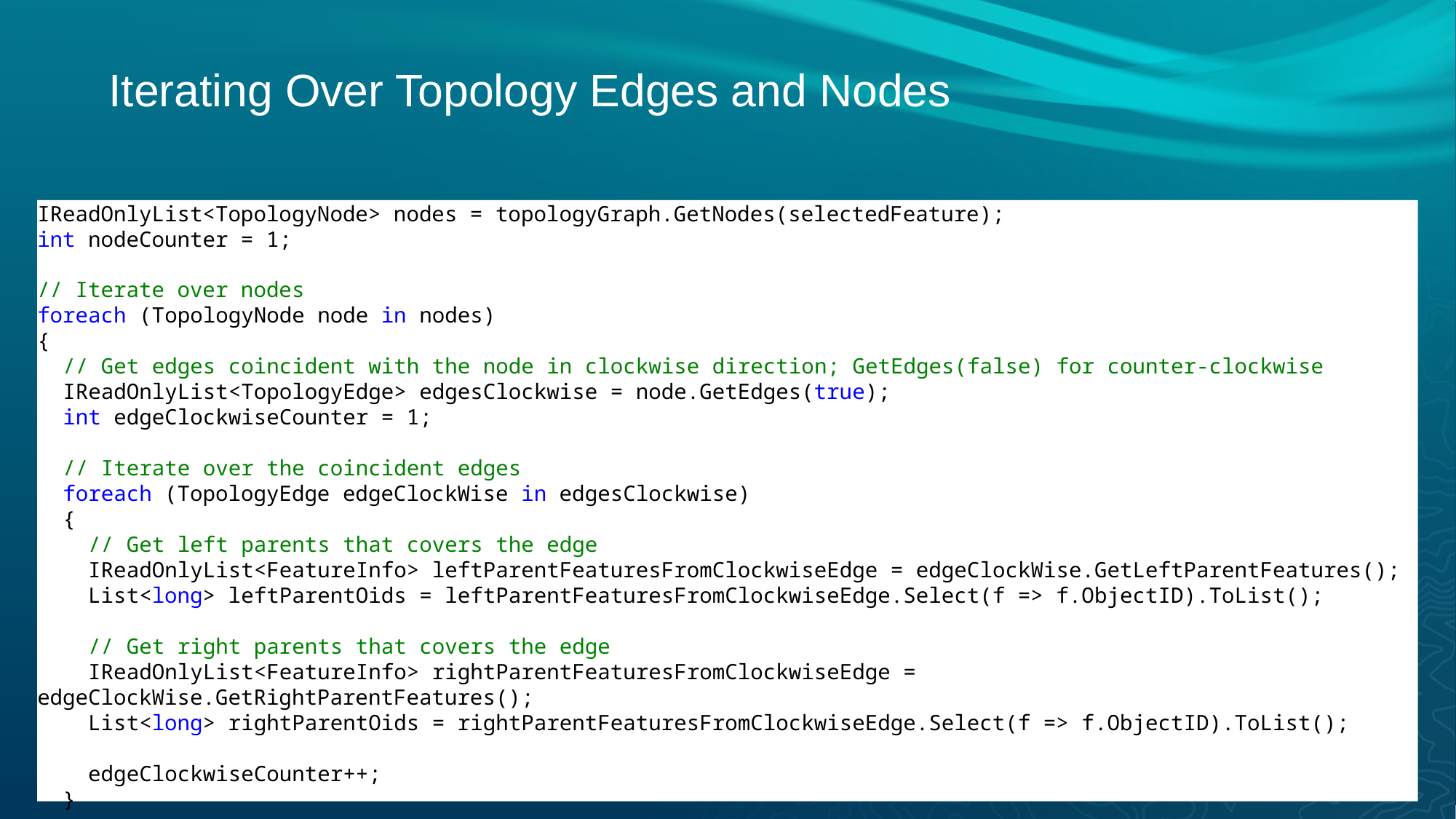

# Iterating Over Topology Edges and Nodes

IReadOnlyList<TopologyNode> nodes = topologyGraph.GetNodes(selectedFeature);
int nodeCounter = 1;

// Iterate over nodes
foreach (TopologyNode node in nodes)
{
  // Get edges coincident with the node in clockwise direction; GetEdges(false) for counter-clockwise
  IReadOnlyList<TopologyEdge> edgesClockwise = node.GetEdges(true);
  int edgeClockwiseCounter = 1;

  // Iterate over the coincident edges
  foreach (TopologyEdge edgeClockWise in edgesClockwise)
  {
    // Get left parents that covers the edge
    IReadOnlyList<FeatureInfo> leftParentFeaturesFromClockwiseEdge = edgeClockWise.GetLeftParentFeatures();
    List<long> leftParentOids = leftParentFeaturesFromClockwiseEdge.Select(f => f.ObjectID).ToList();

    // Get right parents that covers the edge
    IReadOnlyList<FeatureInfo> rightParentFeaturesFromClockwiseEdge = edgeClockWise.GetRightParentFeatures();
    List<long> rightParentOids = rightParentFeaturesFromClockwiseEdge.Select(f => f.ObjectID).ToList();

    edgeClockwiseCounter++;
  }